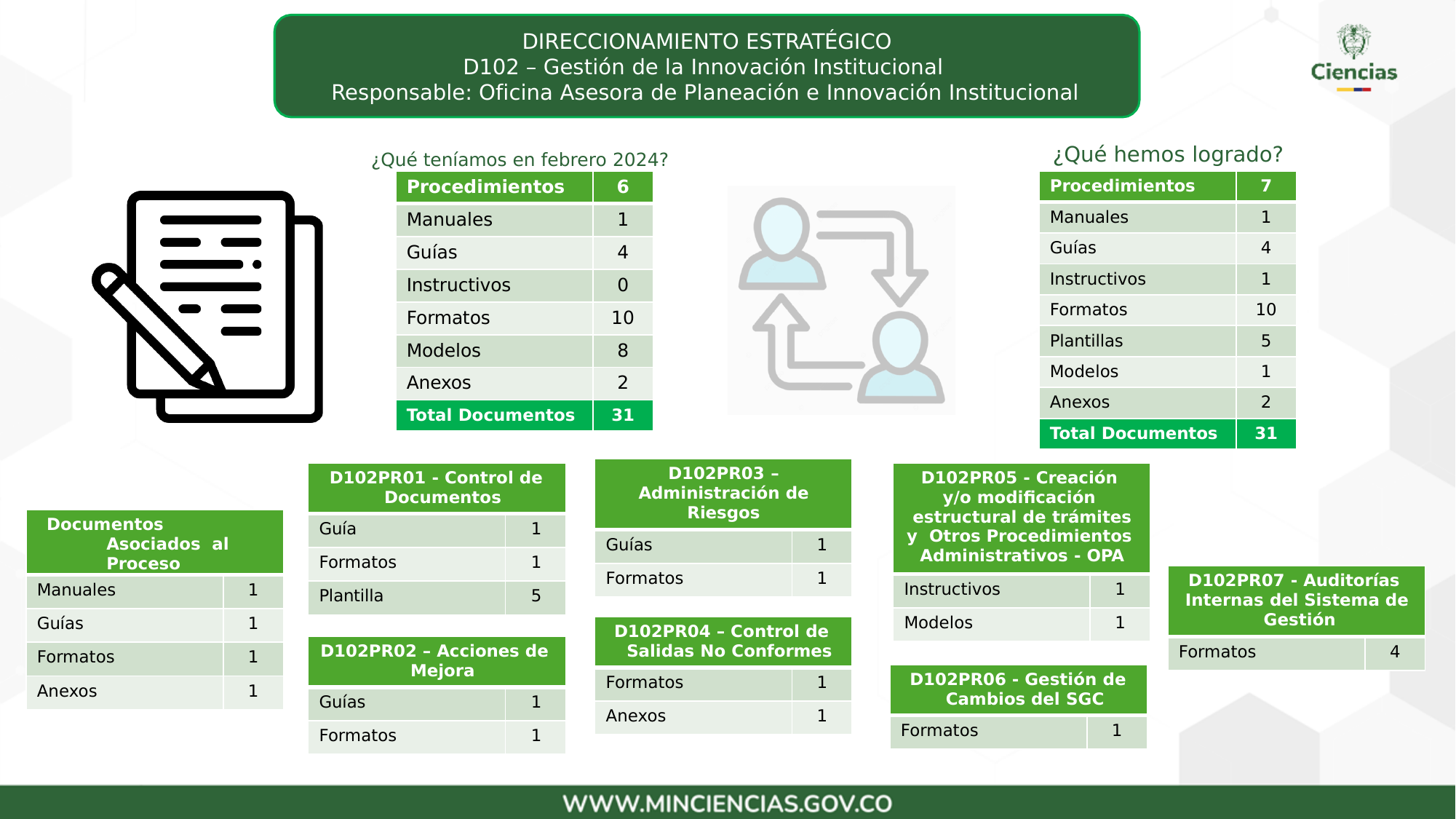

DIRECCIONAMIENTO ESTRATÉGICO
D102 – Gestión de la Innovación Institucional  Responsable: Oficina Asesora de Planeación e Innovación Institucional
¿Qué hemos logrado?
¿Qué teníamos en febrero 2024?
| Procedimientos | 6 |
| --- | --- |
| Manuales | 1 |
| Guías | 4 |
| Instructivos | 0 |
| Formatos | 10 |
| Modelos | 8 |
| Anexos | 2 |
| Total Documentos | 31 |
| Procedimientos | 7 |
| --- | --- |
| Manuales | 1 |
| Guías | 4 |
| Instructivos | 1 |
| Formatos | 10 |
| Plantillas | 5 |
| Modelos | 1 |
| Anexos | 2 |
| Total Documentos | 31 |

| D102PR03 – Administración de Riesgos |  |
| --- | --- |
| Guías | 1 |
| Formatos | 1 |
| D102PR01 - Control de Documentos |  |
| --- | --- |
| Guía | 1 |
| Formatos | 1 |
| Plantilla | 5 |
| D102PR05 - Creación y/o modificación estructural de trámites y Otros Procedimientos Administrativos - OPA |  |
| --- | --- |
| Instructivos | 1 |
| Modelos | 1 |
| Documentos Asociados al Proceso |  |
| --- | --- |
| Manuales | 1 |
| Guías | 1 |
| Formatos | 1 |
| Anexos | 1 |
| D102PR07 - Auditorías Internas del Sistema de Gestión |  |
| --- | --- |
| Formatos | 4 |
| D102PR04 – Control de Salidas No Conformes |  |
| --- | --- |
| Formatos | 1 |
| Anexos | 1 |
| D102PR02 – Acciones de Mejora |  |
| --- | --- |
| Guías | 1 |
| Formatos | 1 |
| D102PR06 - Gestión de Cambios del SGC |  |
| --- | --- |
| Formatos | 1 |